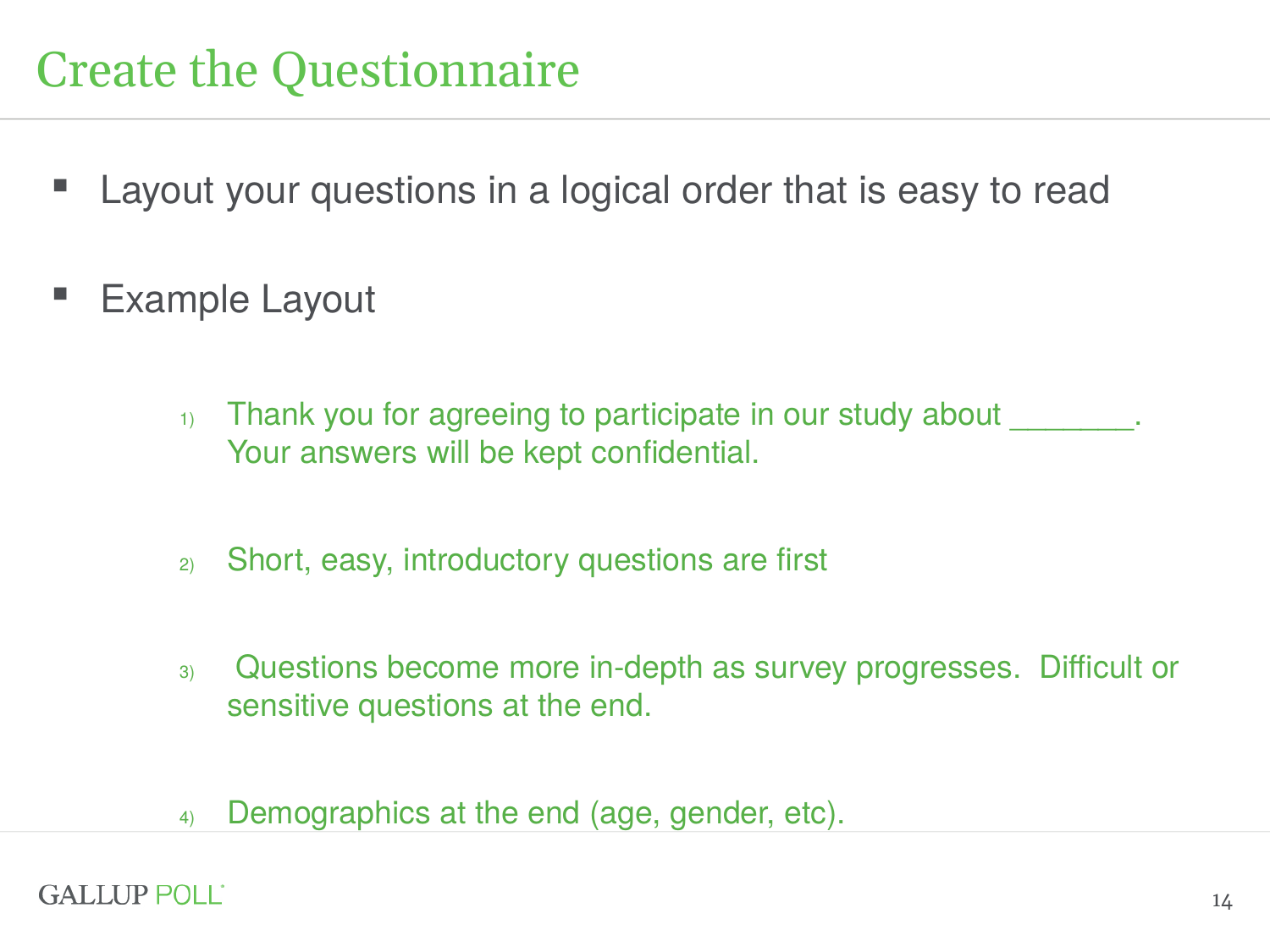

# Create the Questionnaire
Layout your questions in a logical order that is easy to read

Example Layout

Thank you for agreeing to participate in our study about _______.  Your answers will be kept confidential.

Short, easy, introductory questions are first

 Questions become more in-depth as survey progresses.  Difficult or sensitive questions at the end.

Demographics at the end (age, gender, etc).

14